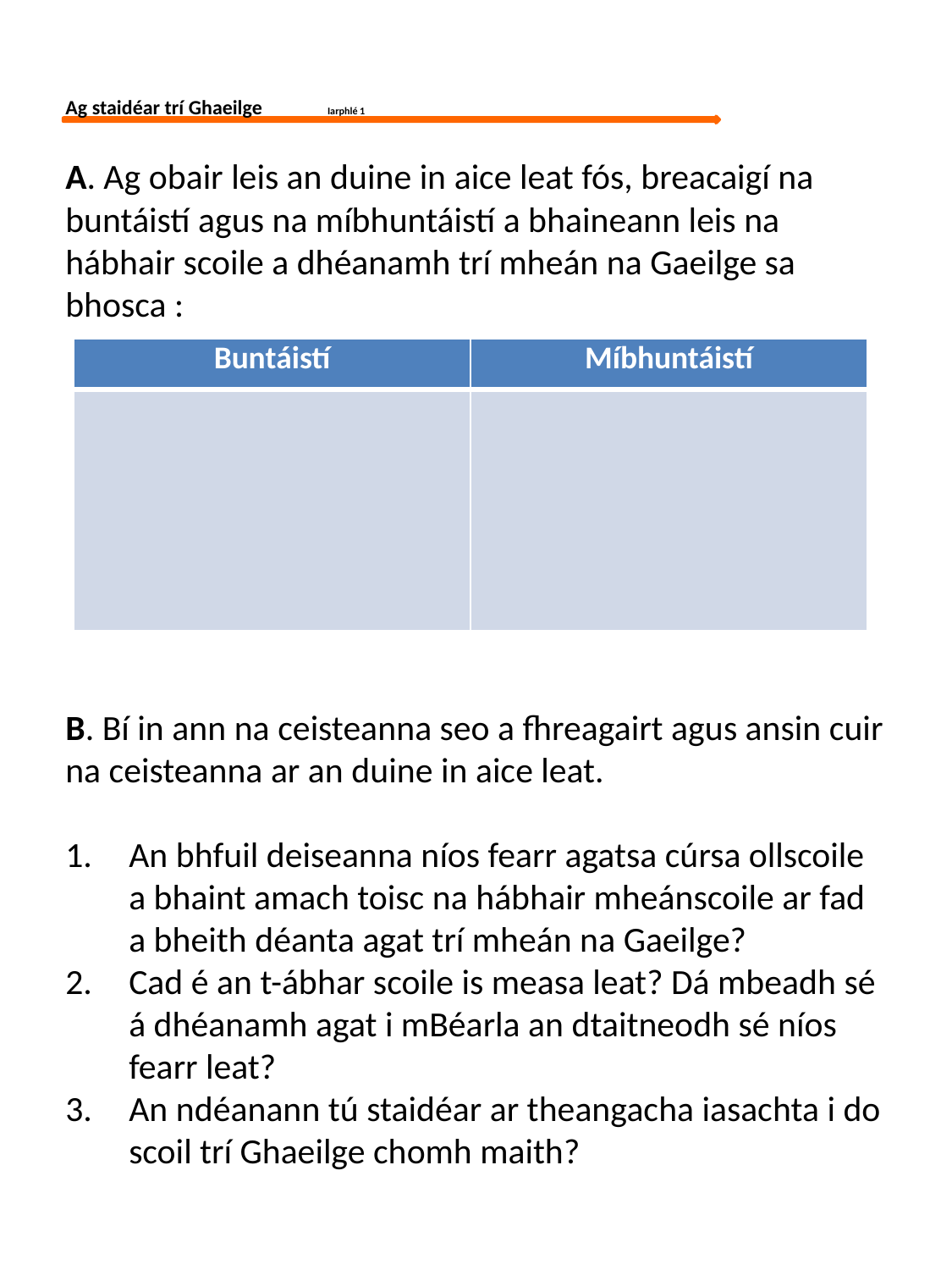

Ag staidéar trí Ghaeilge              Iarphlé 1

A. Ag obair leis an duine in aice leat fós, breacaigí na
buntáistí agus na míbhuntáistí a bhaineann leis na
hábhair scoile a dhéanamh trí mheán na Gaeilge sa
bhosca :

B. Bí in ann na ceisteanna seo a fhreagairt agus ansin cuir
na ceisteanna ar an duine in aice leat.

An bhfuil deiseanna níos fearr agatsa cúrsa ollscoile a bhaint amach toisc na hábhair mheánscoile ar fad a bheith déanta agat trí mheán na Gaeilge?
Cad é an t-ábhar scoile is measa leat? Dá mbeadh sé á dhéanamh agat i mBéarla an dtaitneodh sé níos fearr leat?
An ndéanann tú staidéar ar theangacha iasachta i do scoil trí Ghaeilge chomh maith?

| Buntáistí | Míbhuntáistí |
| --- | --- |
|  |  |